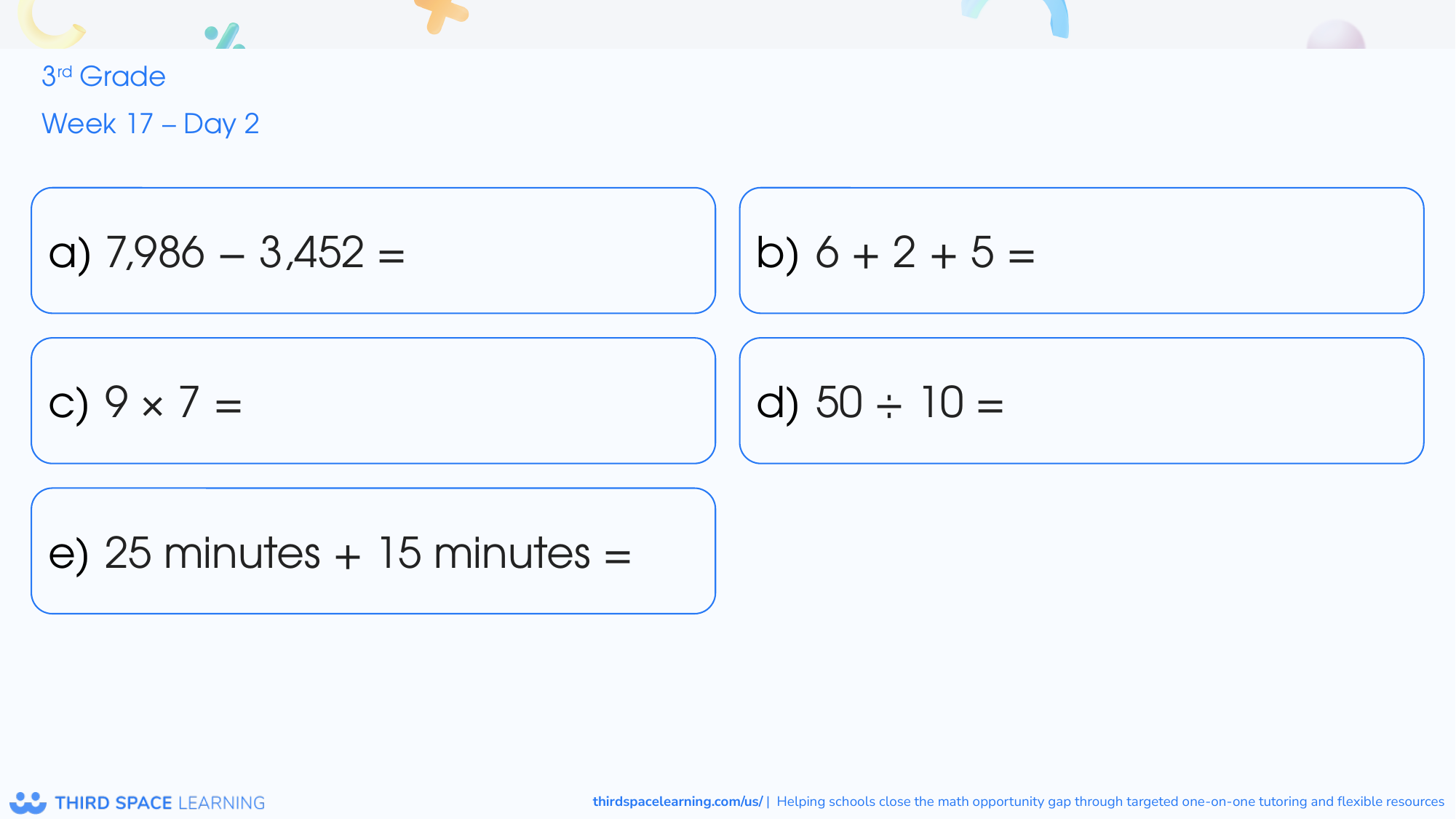

3rd Grade
Week 17 – Day 2
7,986 − 3,452 =
6 + 2 + 5 =
9 × 7 =
50 ÷ 10 =
25 minutes + 15 minutes =